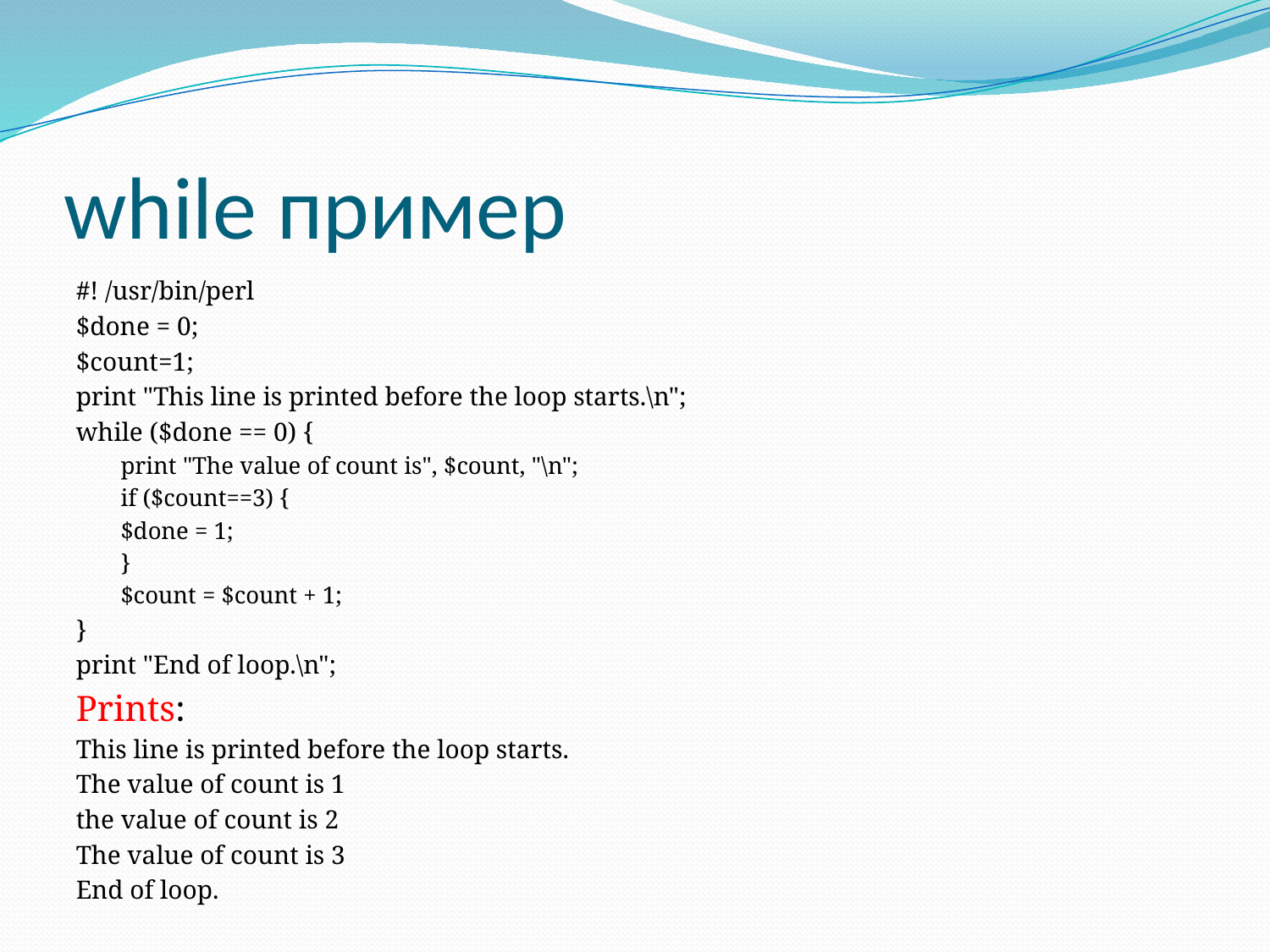

# while пример
#! /usr/bin/perl
$done = 0;
$count=1;
print "This line is printed before the loop starts.\n";
while ($done == 0) {
print "The value of count is", $count, "\n";
if ($count==3) {
	$done = 1;
}
$count = $count + 1;
}
print "End of loop.\n";
Prints:
This line is printed before the loop starts.
The value of count is 1
the value of count is 2
The value of count is 3
End of loop.